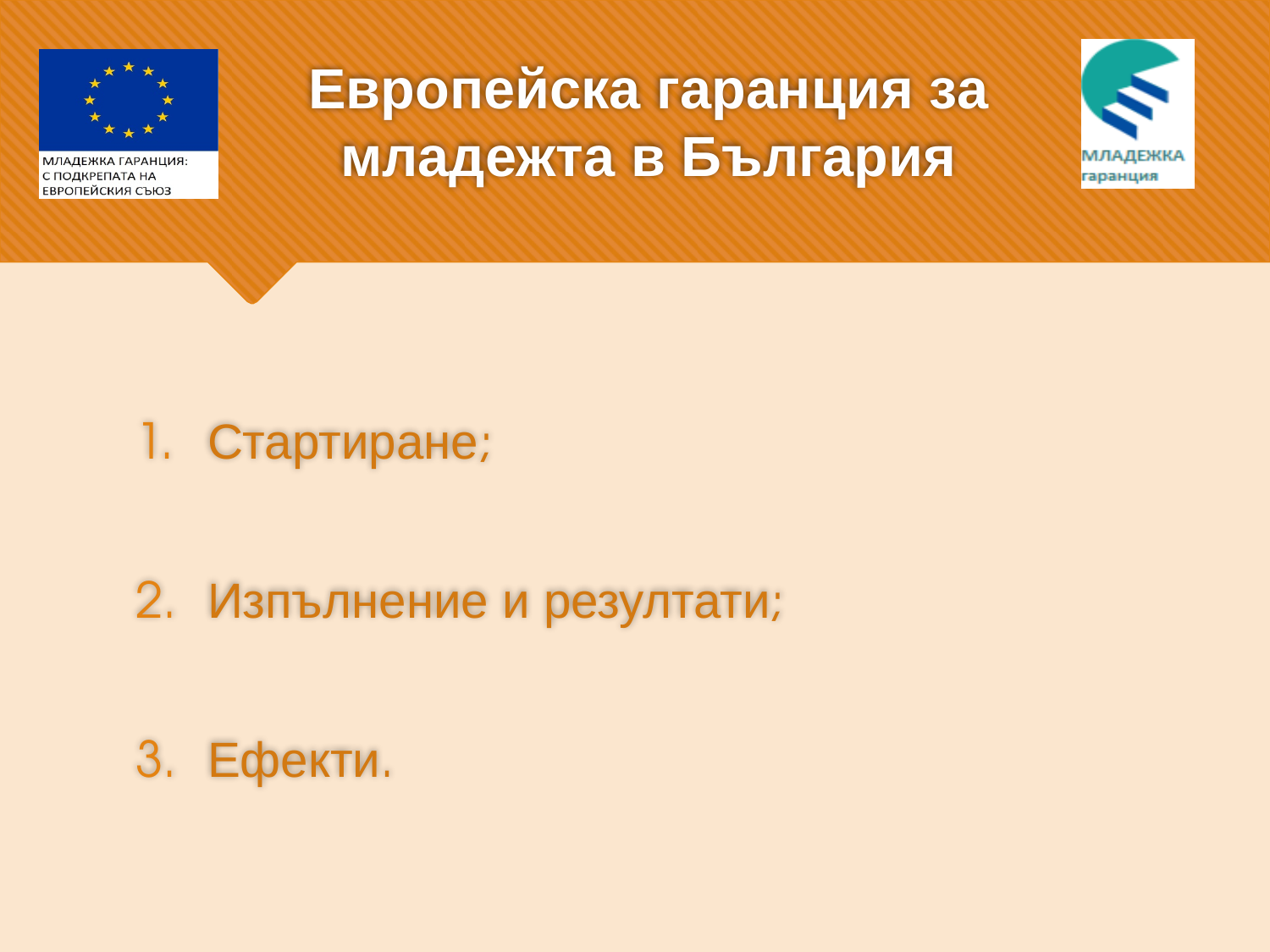

# Европейска гаранция за младежта в България
Стартиране;

Изпълнение и резултати;

Ефекти.